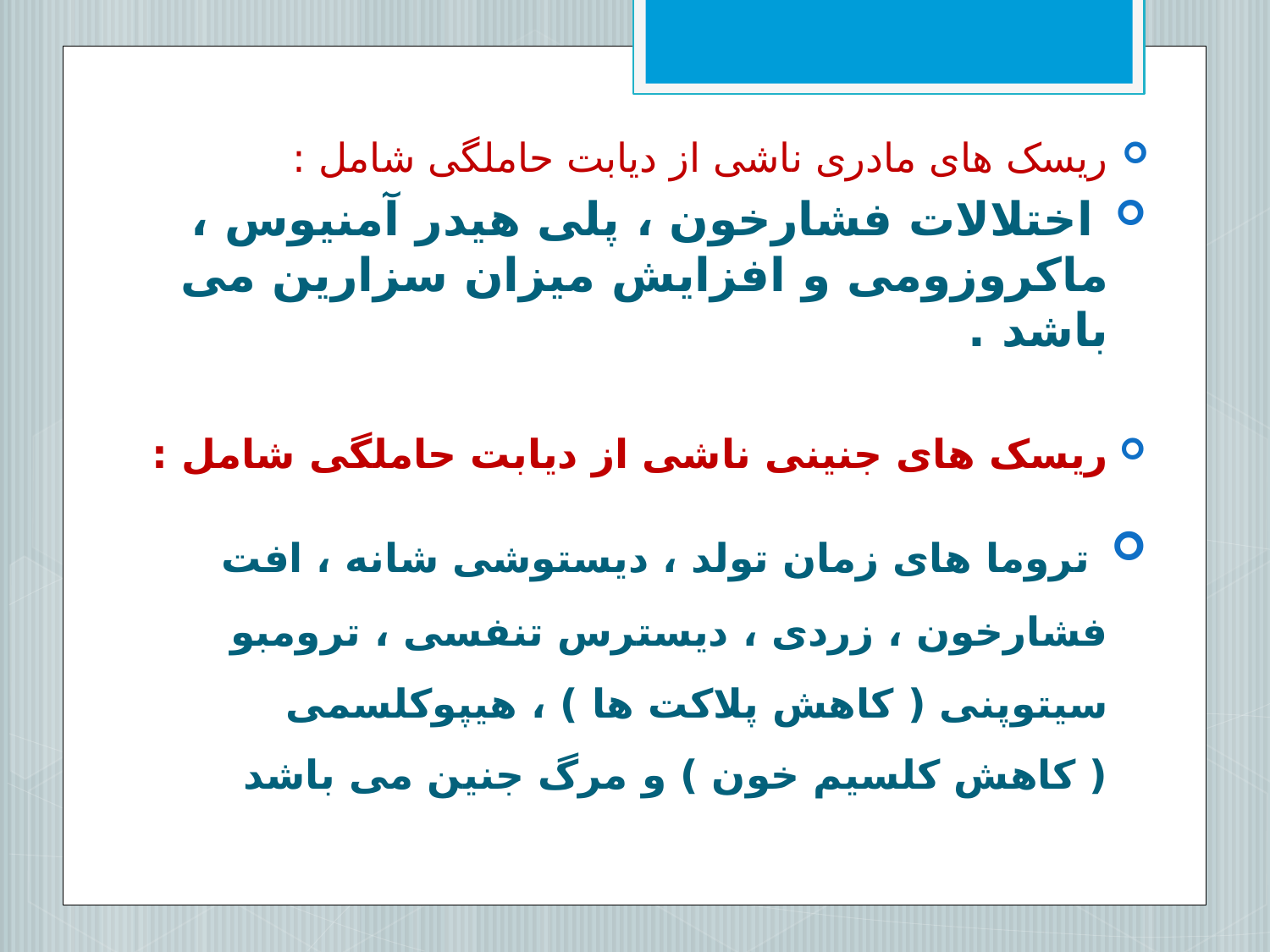

ریسک های مادری ناشی از دیابت حاملگی شامل :
 اختلالات فشارخون ، پلی هیدر آمنیوس ، ماکروزومی و افزایش میزان سزارین می باشد .

ریسک های جنینی ناشی از دیابت حاملگی شامل :
 تروما های زمان تولد ، دیستوشی شانه ، افت فشارخون ، زردی ، دیسترس تنفسی ، ترومبو سیتوپنی ( کاهش پلاکت ها ) ، هیپوکلسمی ( کاهش کلسیم خون ) و مرگ جنین می باشد